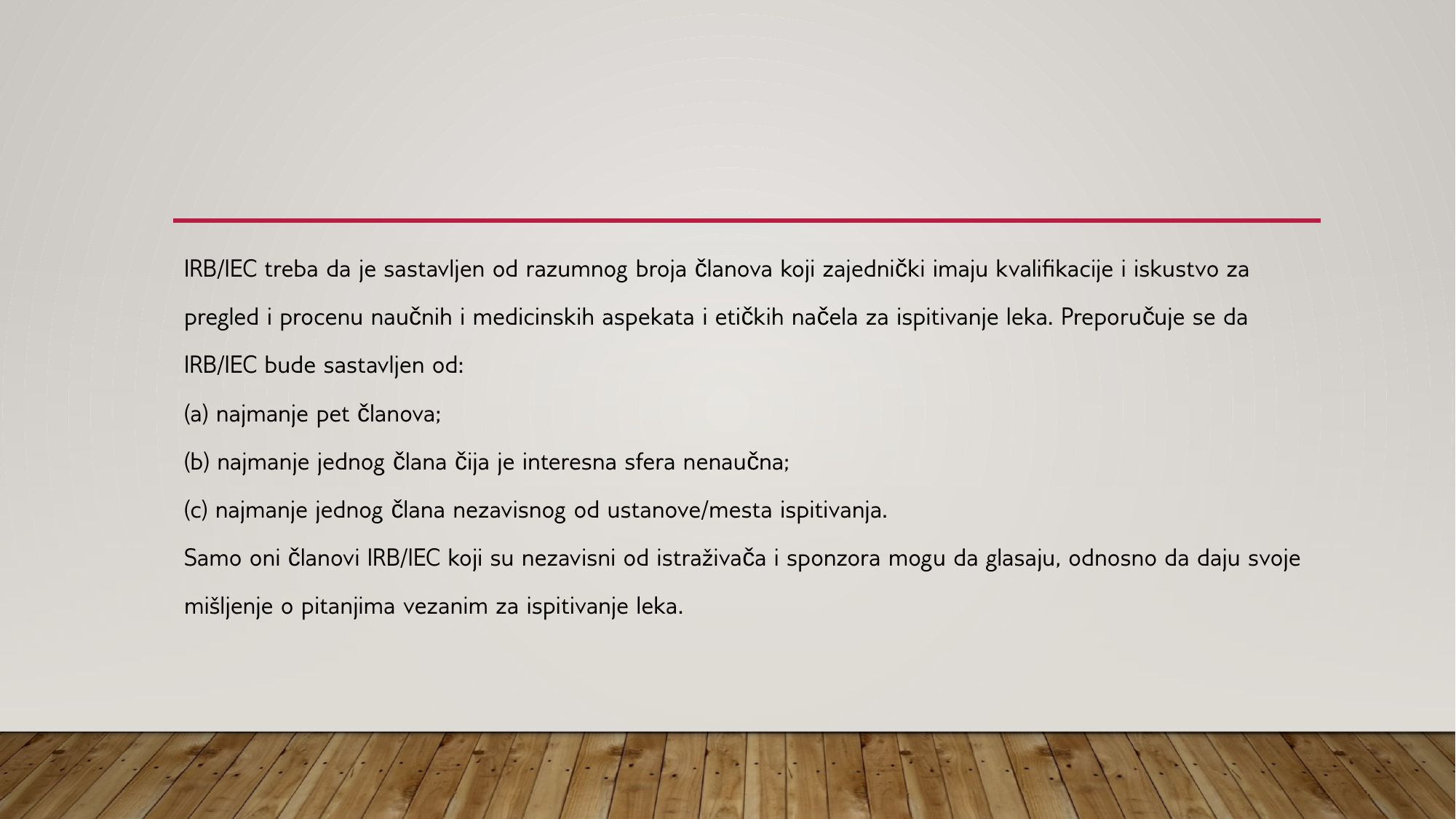

#
IRB/IEC treba da je sastavljen od razumnog broja članova koji zajednički imaju kvalifikacije i iskustvo za
pregled i procenu naučnih i medicinskih aspekata i etičkih načela za ispitivanje leka. Preporučuje se da
IRB/IEC bude sastavljen od:
(a) najmanje pet članova;
(b) najmanje jednog člana čija je interesna sfera nenaučna;
(c) najmanje jednog člana nezavisnog od ustanove/mesta ispitivanja.
Samo oni članovi IRB/IEC koji su nezavisni od istraživača i sponzora mogu da glasaju, odnosno da daju svoje
mišljenje o pitanjima vezanim za ispitivanje leka.